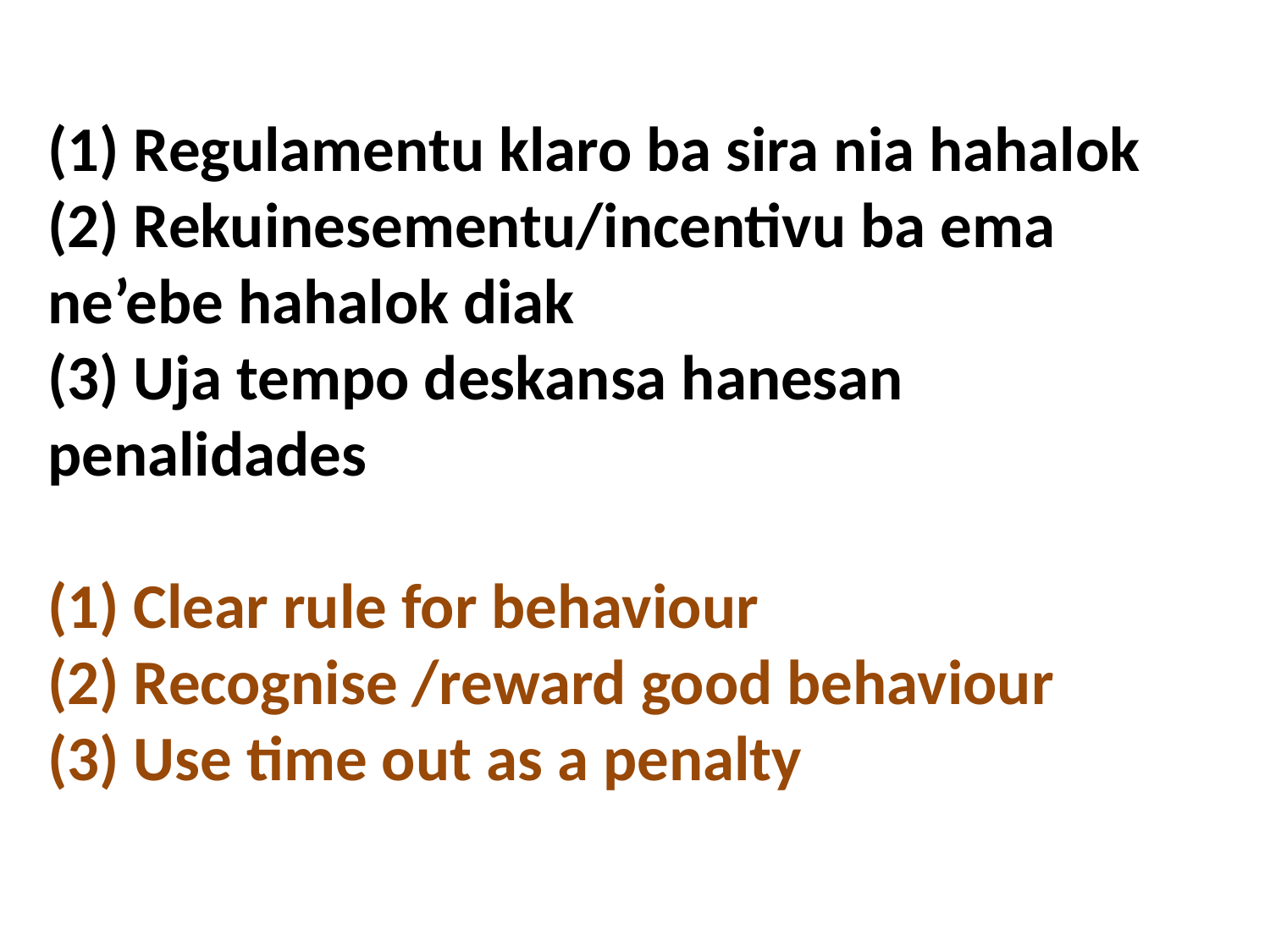

(1) Regulamentu klaro ba sira nia hahalok
(2) Rekuinesementu/incentivu ba ema ne’ebe hahalok diak
(3) Uja tempo deskansa hanesan penalidades
(1) Clear rule for behaviour
(2) Recognise /reward good behaviour
(3) Use time out as a penalty